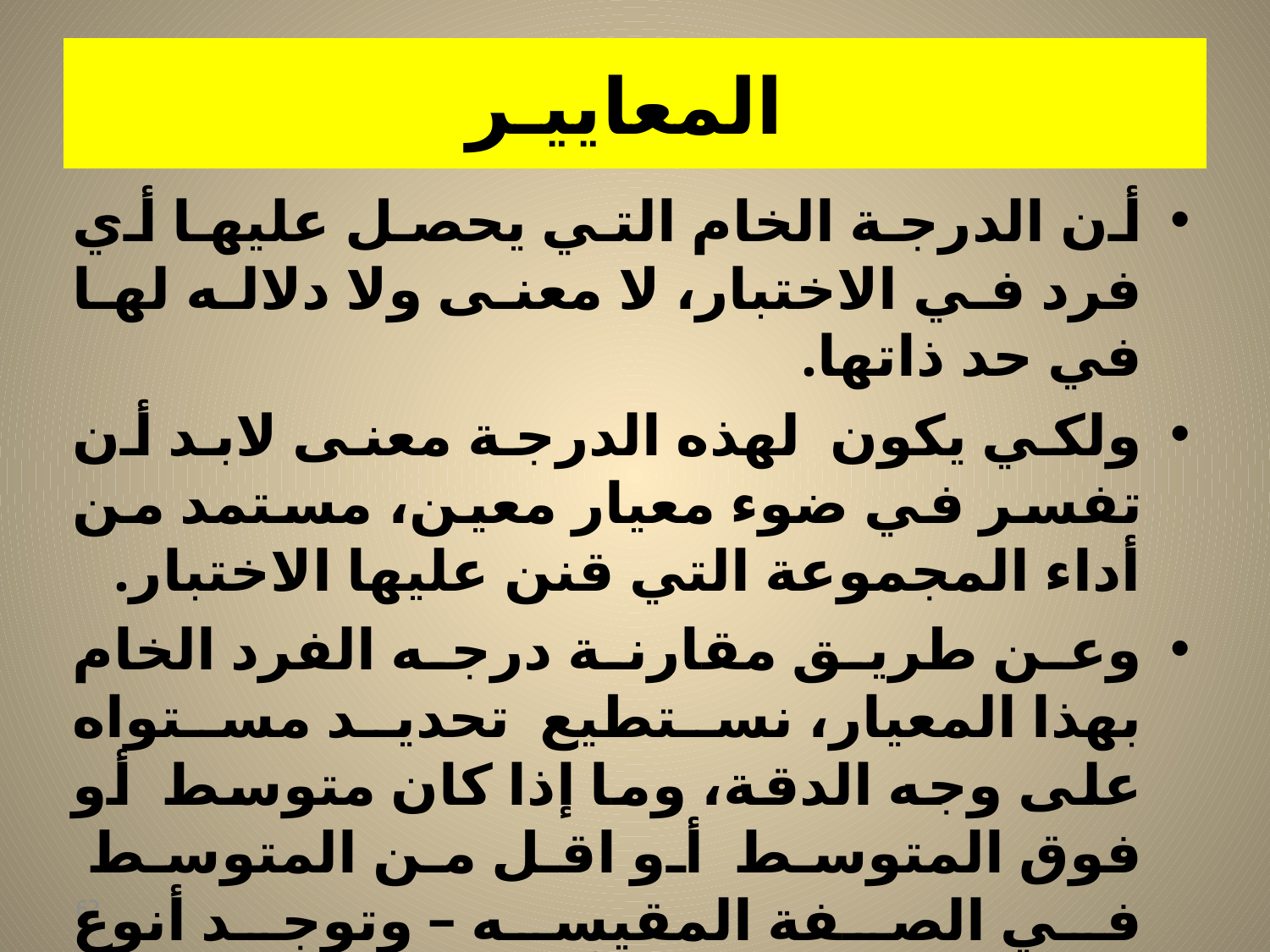

# المعاييـر
أن الدرجة الخام التي يحصل عليها أي فرد في الاختبار، لا معنى ولا دلاله لها في حد ذاتها.
ولكي يكون  لهذه الدرجة معنى لابد أن تفسر في ضوء معيار معين، مستمد من أداء المجموعة التي قنن عليها الاختبار.
وعن طريق مقارنة درجه الفرد الخام بهذا المعيار، نستطيع  تحديد مستواه على وجه الدقة، وما إذا كان متوسط  أو فوق المتوسط  أو اقل من المتوسط  في الصفة المقيسه – وتوجد أنوع مختلفة من المعايير أهمها:

62